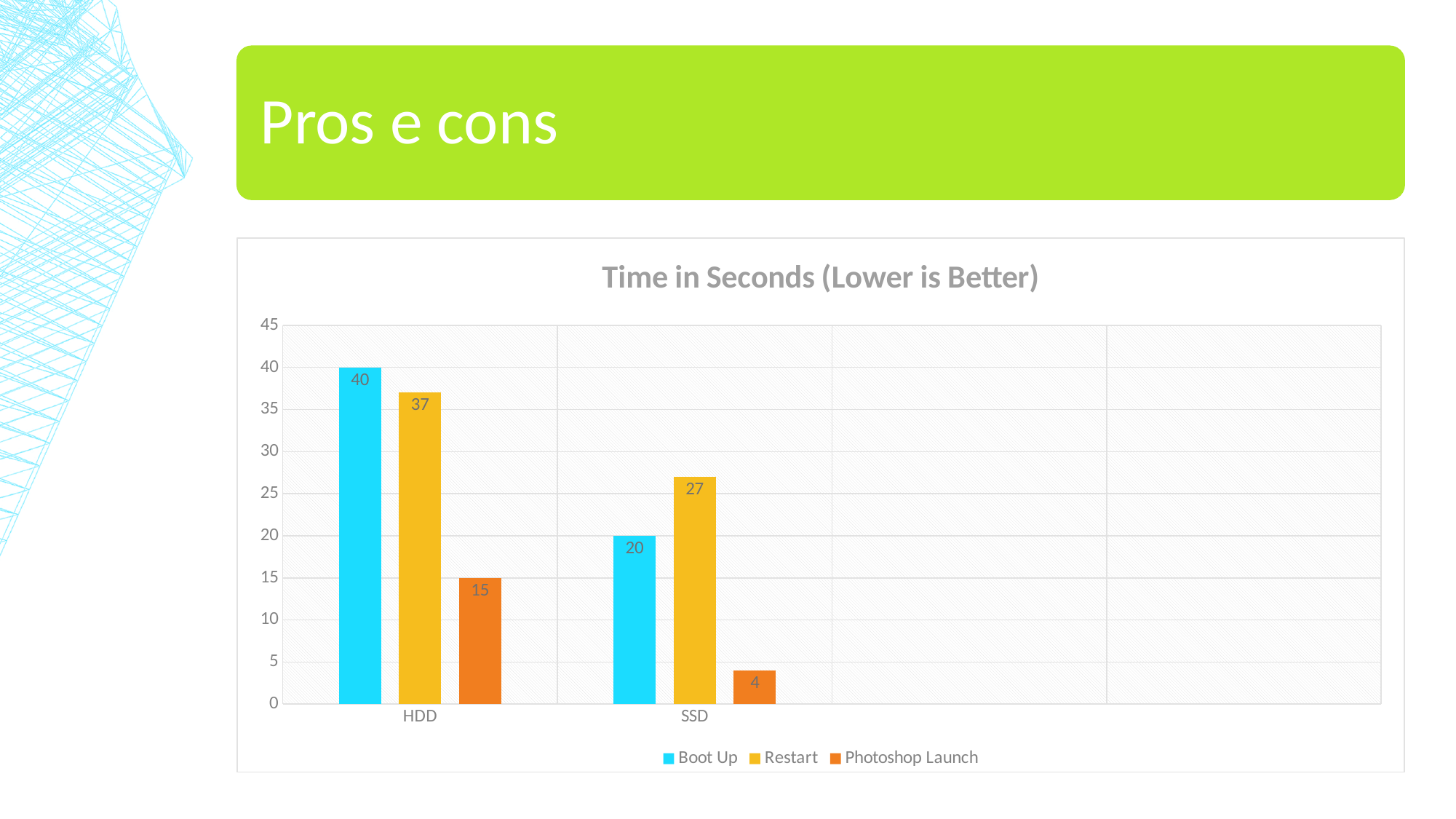

Pros e cons

### Chart: Time in Seconds (Lower is Better)

| Category | Boot Up | Restart | Photoshop Launch |
|---|---|---|---|
| HDD | 40.0 | 37.0 | 15.0 |
| SSD | 20.0 | 27.0 | 4.0 |